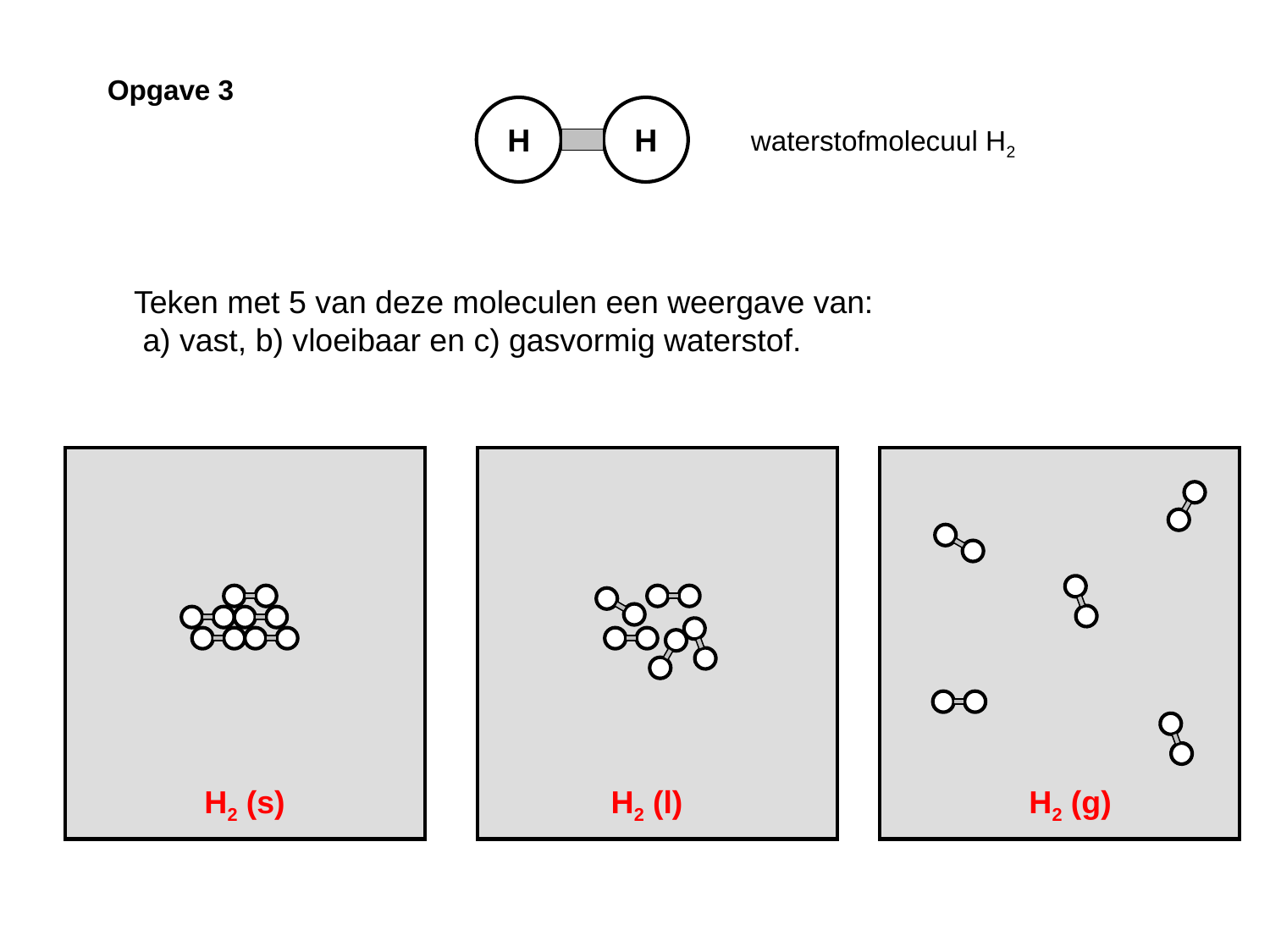

Opgave 3
H
H

 waterstofmolecuul H2

Teken met 5 van deze moleculen een weergave van:
 a) vast, b) vloeibaar en c) gasvormig waterstof.

H2 (s)
H2 (l)
H2 (g)